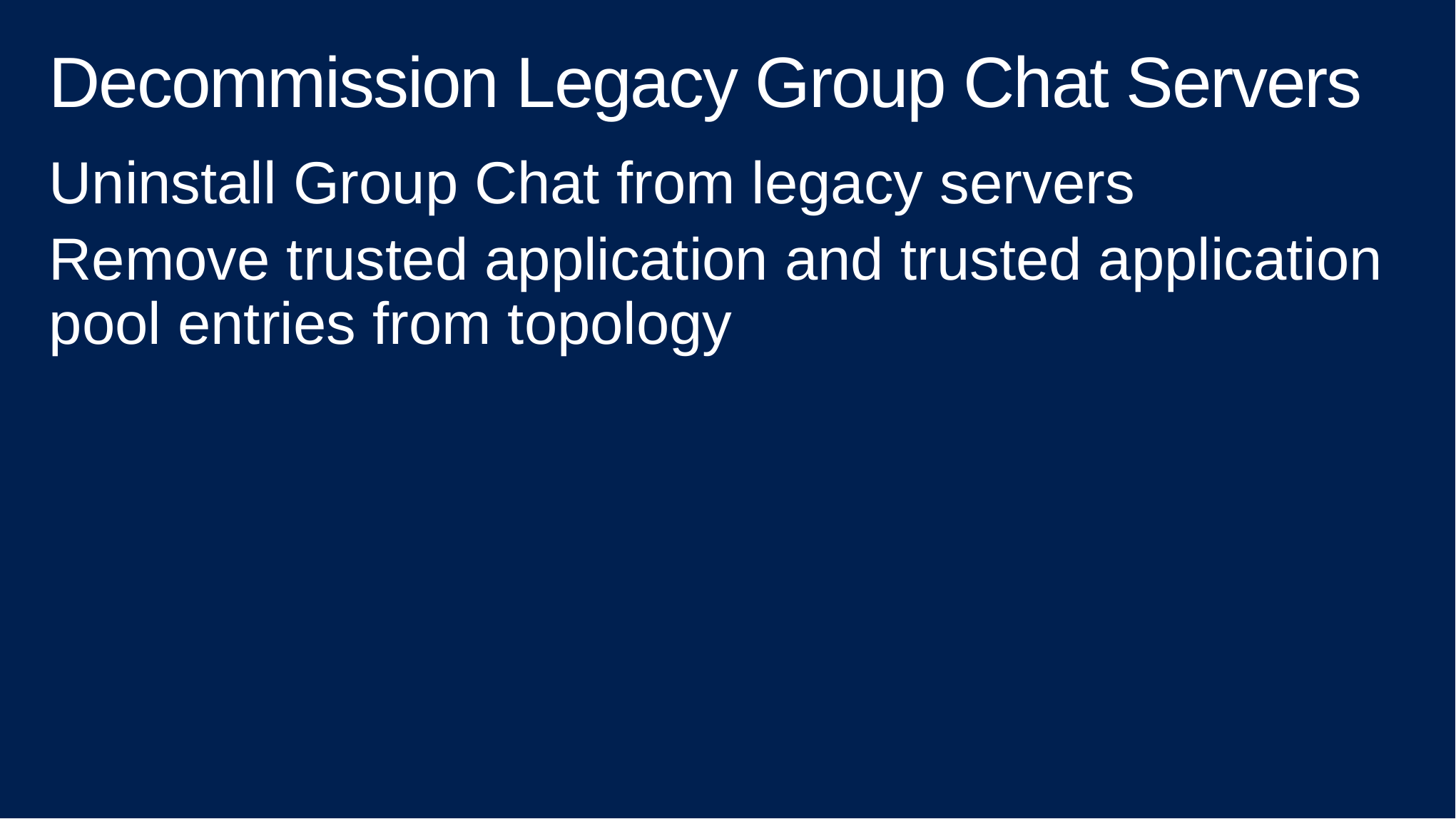

# Decommission Legacy Group Chat Servers
Uninstall Group Chat from legacy servers
Remove trusted application and trusted application pool entries from topology